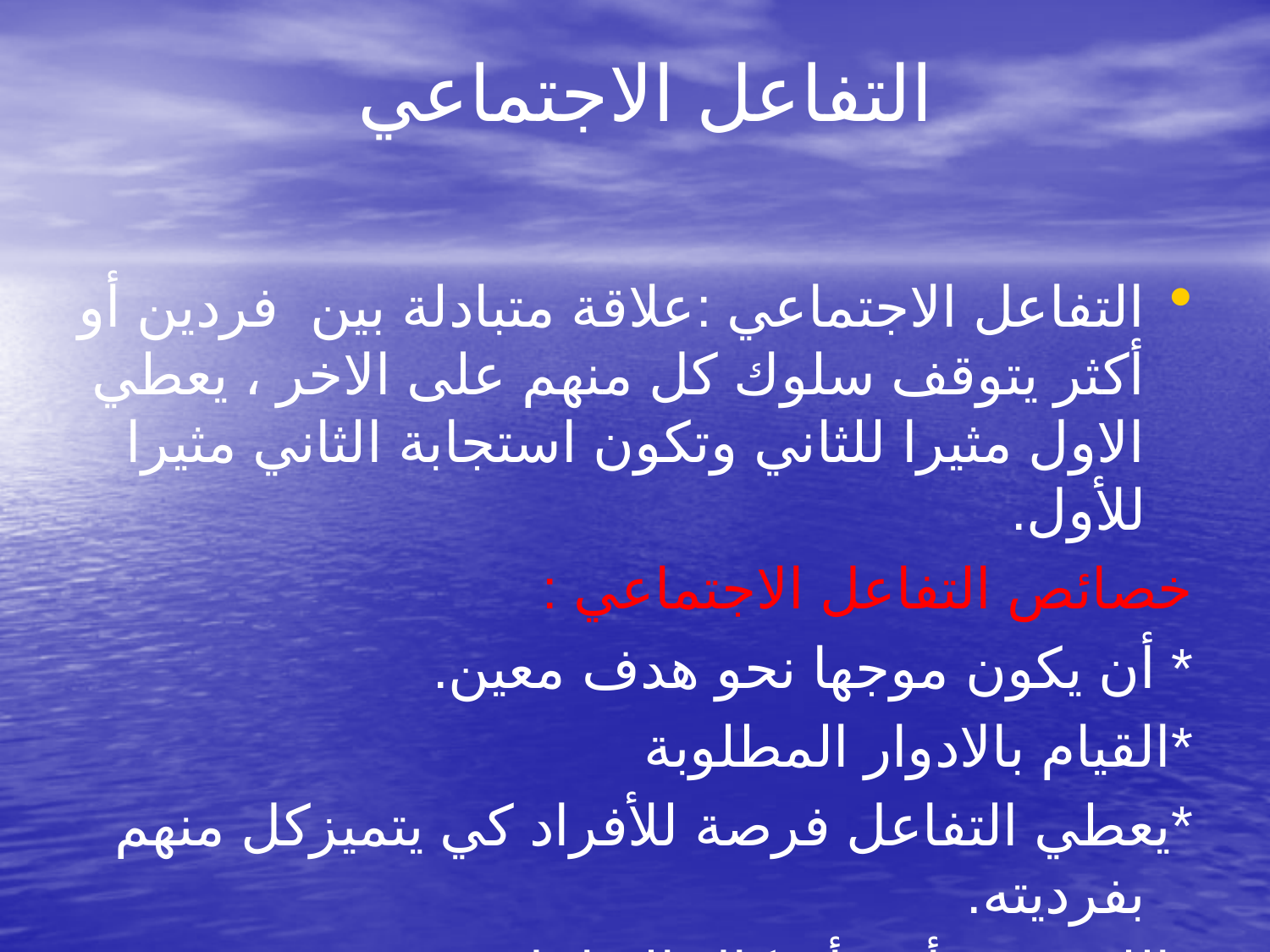

# التفاعل الاجتماعي
التفاعل الاجتماعي :علاقة متبادلة بين  فردين أو أكثر يتوقف سلوك كل منهم على الاخر ، يعطي الاول مثيرا للثاني وتكون استجابة الثاني مثيرا للأول.
خصائص التفاعل الاجتماعي :
* أن يكون موجها نحو هدف معين.
*القيام بالادوار المطلوبة
*يعطي التفاعل فرصة للأفراد كي يتميزكل منهم بفرديته.
*اللغة من  أهم أشكال التفاعل .